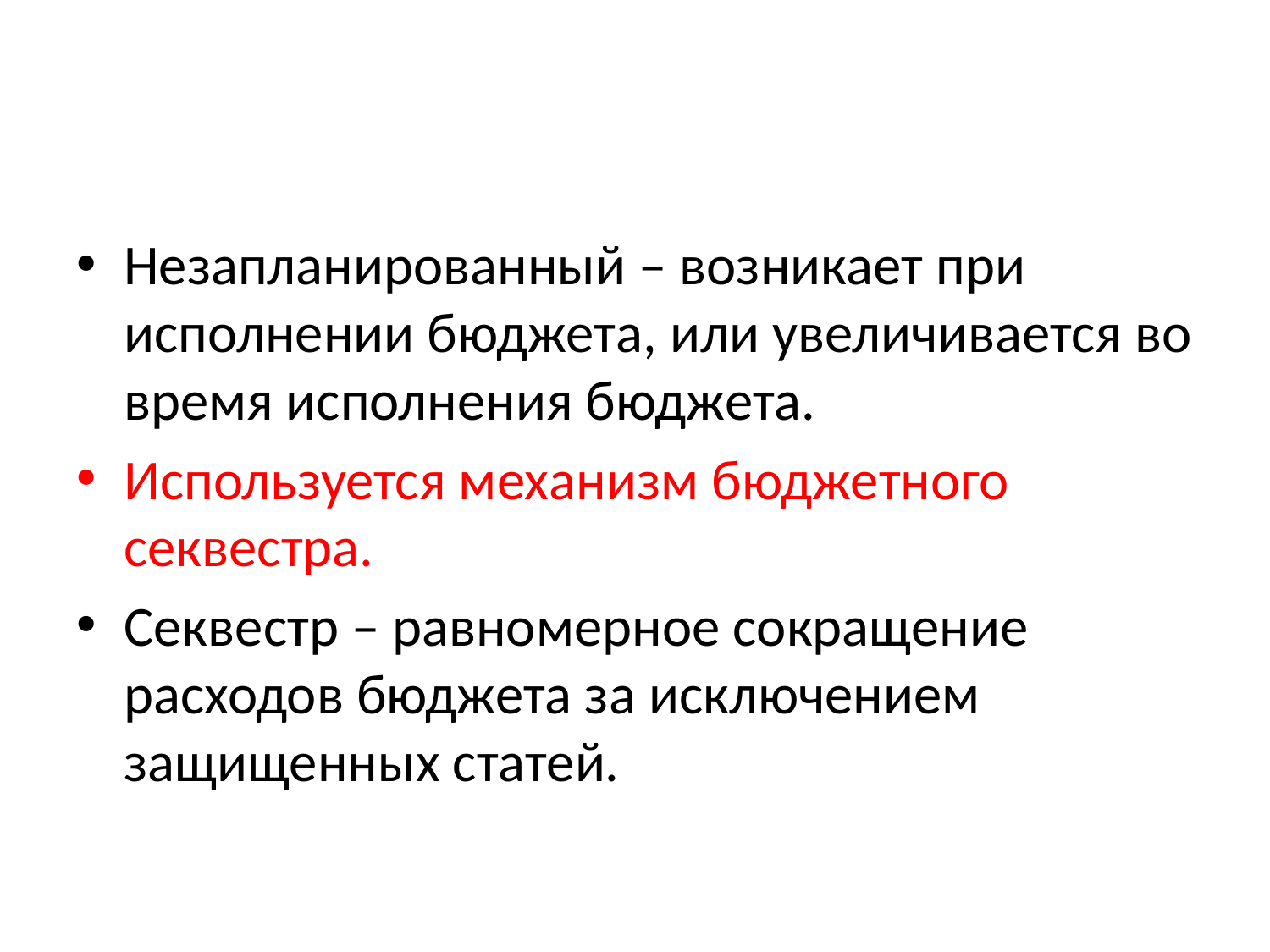

#
Незапланированный – возникает при исполнении бюджета, или увеличивается во время исполнения бюджета.
Используется механизм бюджетного секвестра.
Секвестр – равномерное сокращение расходов бюджета за исключением защищенных статей.